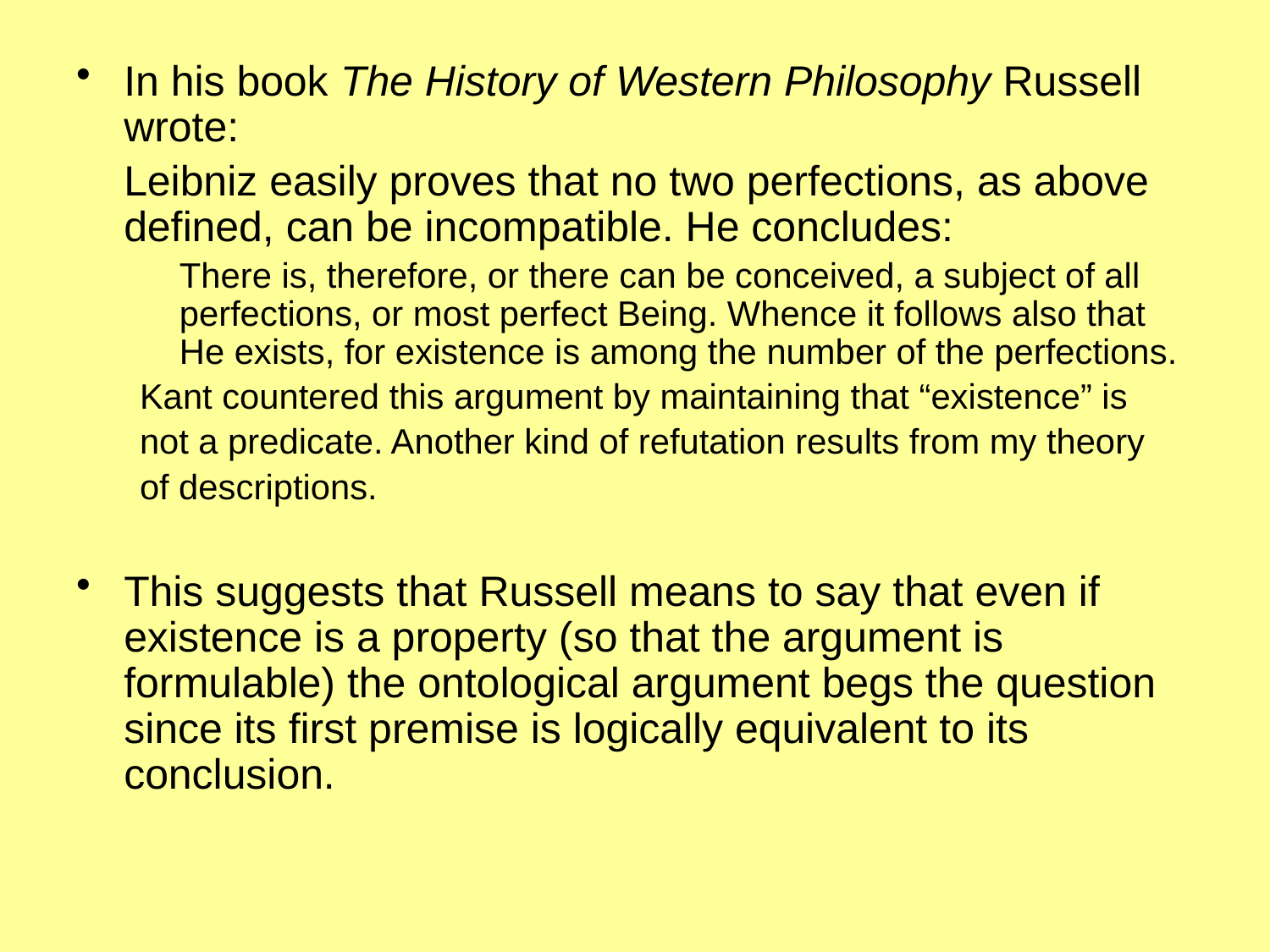

In his book The History of Western Philosophy Russell wrote:
	Leibniz easily proves that no two perfections, as above defined, can be incompatible. He concludes:
	There is, therefore, or there can be conceived, a subject of all perfections, or most perfect Being. Whence it follows also that He exists, for existence is among the number of the perfections.
Kant countered this argument by maintaining that “existence” is
not a predicate. Another kind of refutation results from my theory
of descriptions.

This suggests that Russell means to say that even if existence is a property (so that the argument is formulable) the ontological argument begs the question since its first premise is logically equivalent to its conclusion.